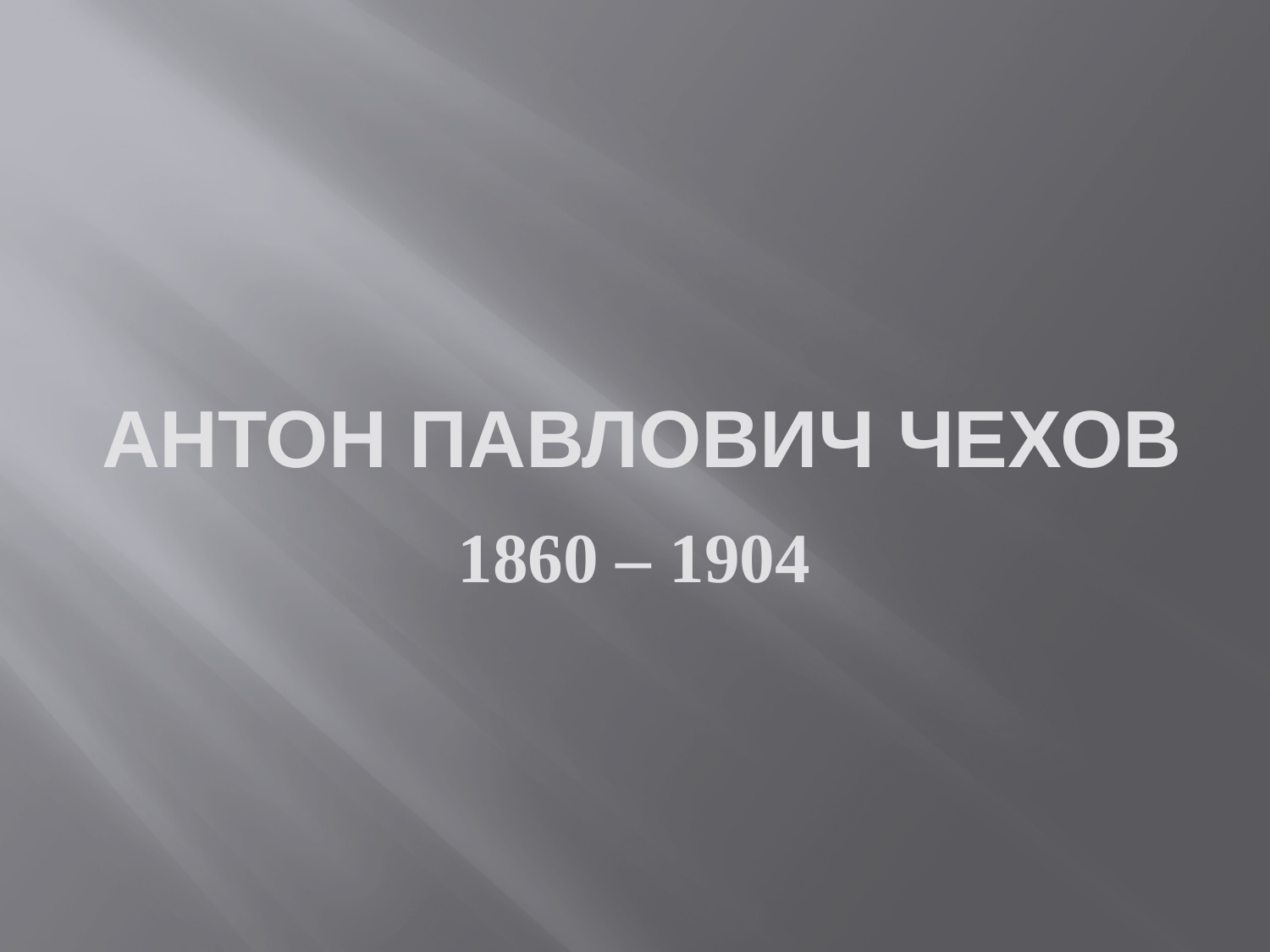

# Антон Павлович Чехов
1860 – 1904